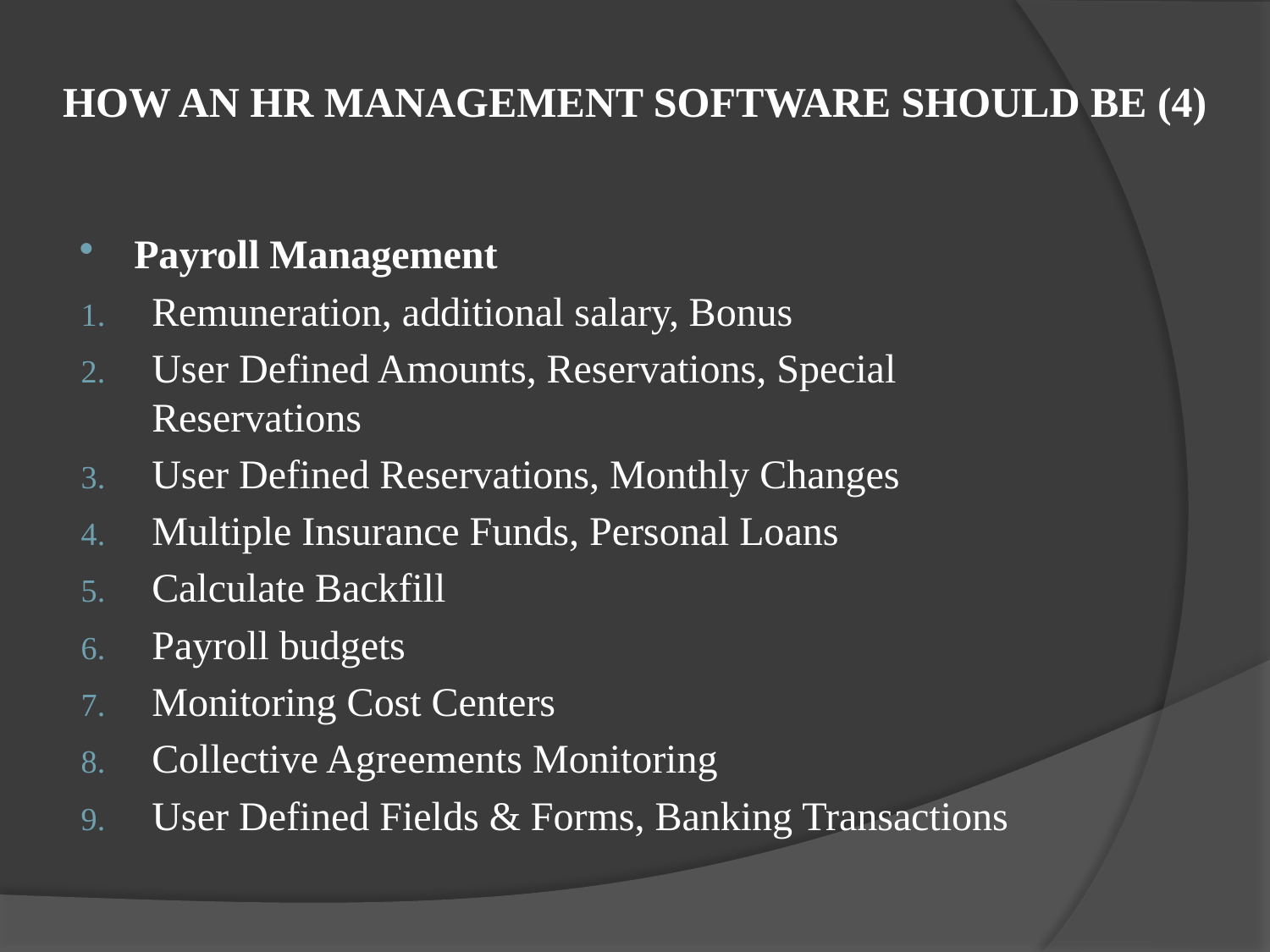

# HOW AN HR MANAGEMENT SOFTWARE SHOULD BE (4)
Payroll Management
Remuneration, additional salary, Bonus
User Defined Amounts, Reservations, Special Reservations
User Defined Reservations, Monthly Changes
Multiple Insurance Funds, Personal Loans
Calculate Backfill
Payroll budgets
Monitoring Cost Centers
Collective Agreements Monitoring
User Defined Fields & Forms, Banking Transactions